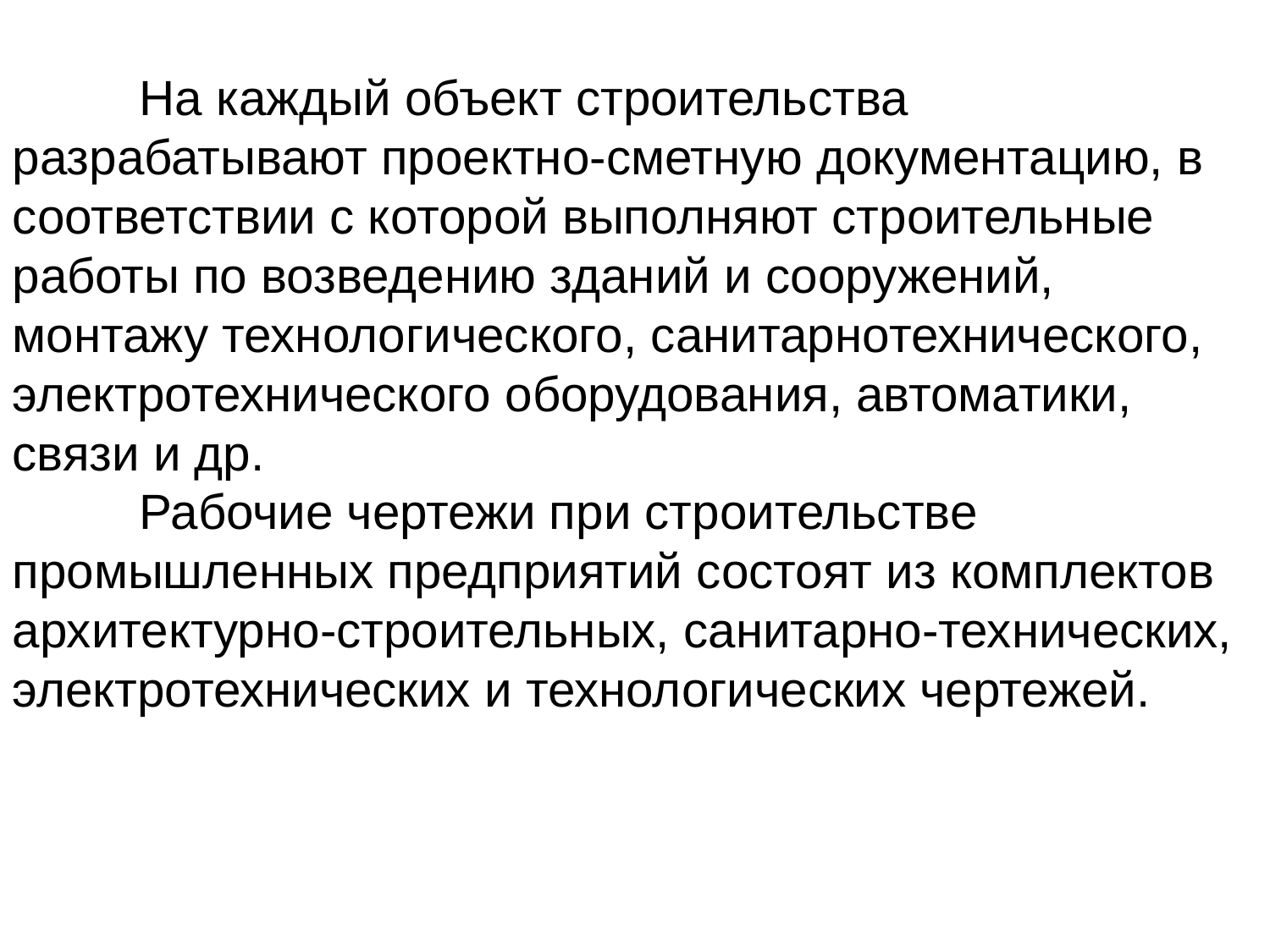

На каждый объект строительства разрабатывают проектно-сметную документацию, в соответствии с которой выполняют строительные работы по возведению зданий и сооружений, монтажу технологического, санитарно­технического, электротехнического оборудования, автоматики, связи и др.
	Рабочие чертежи при строительстве промышленных предприятий состоят из комплектов архитектурно-строительных, санитарно-технических, электротехнических и технологических чертежей.